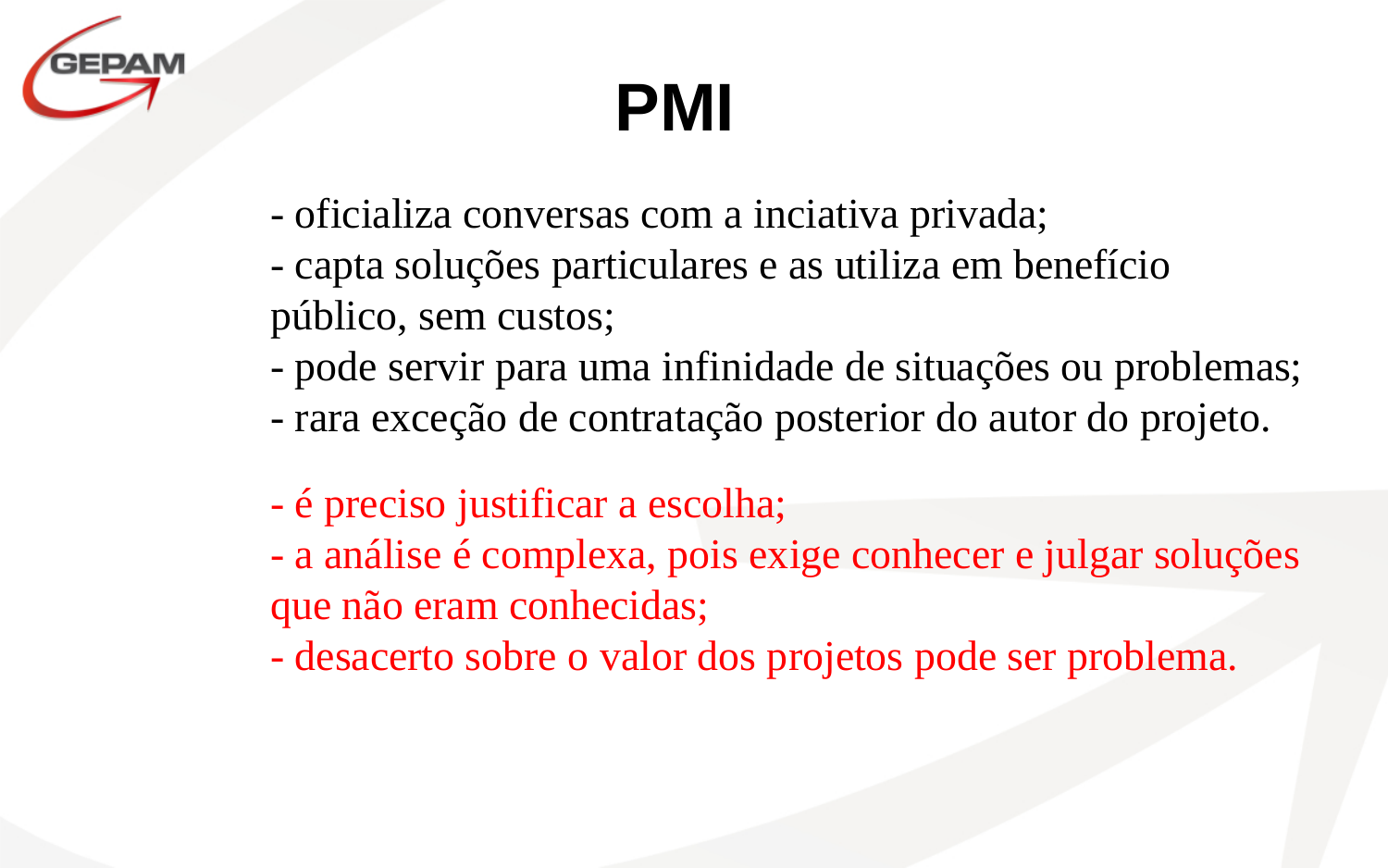

PMI
- oficializa conversas com a inciativa privada;
- capta soluções particulares e as utiliza em benefício público, sem custos;
- pode servir para uma infinidade de situações ou problemas;
- rara exceção de contratação posterior do autor do projeto.
- é preciso justificar a escolha;
- a análise é complexa, pois exige conhecer e julgar soluções que não eram conhecidas;
- desacerto sobre o valor dos projetos pode ser problema.